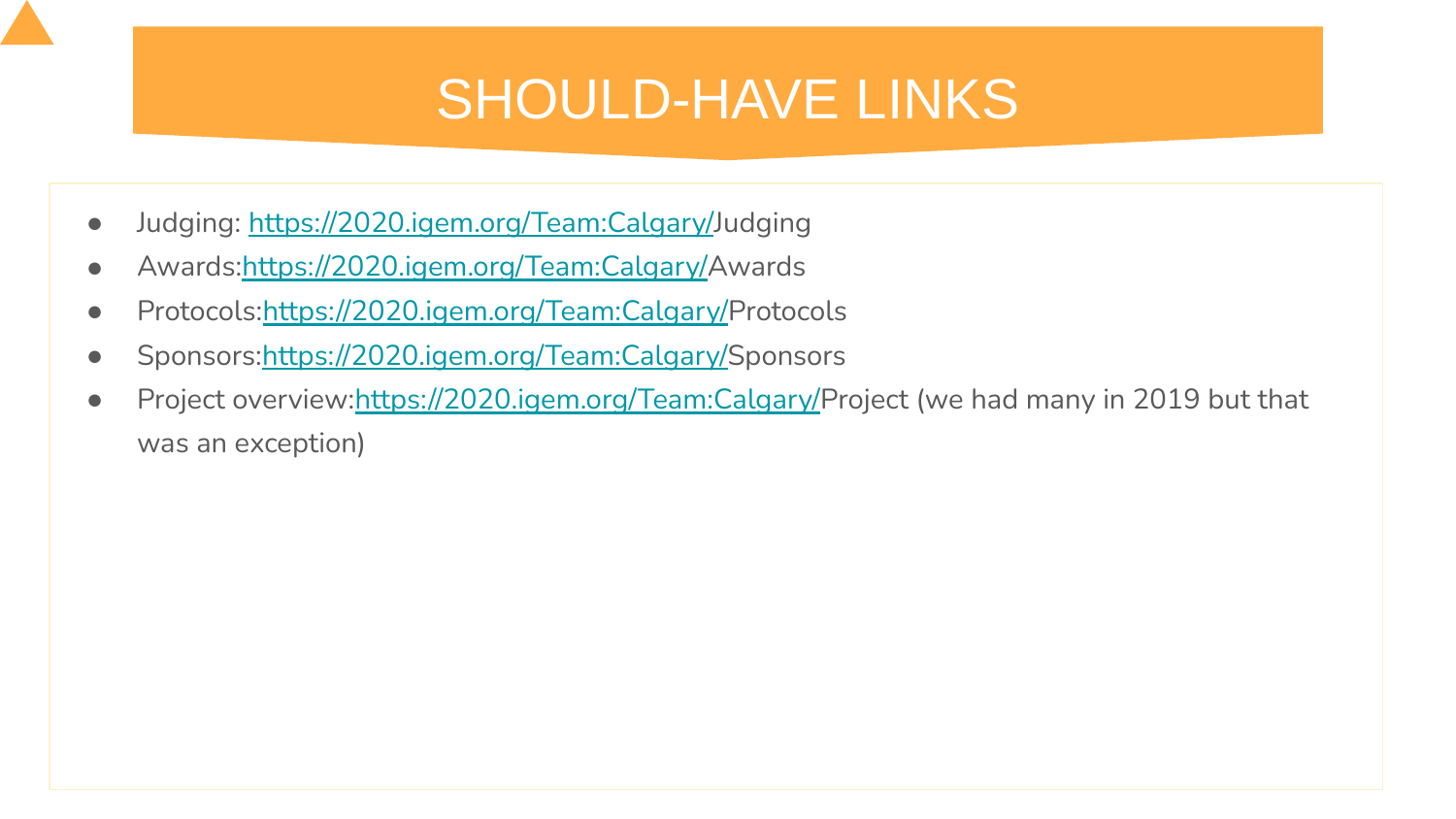

# SHOULD-HAVE LINKS
Judging: https://2020.igem.org/Team:Calgary/Judging
Awards:https://2020.igem.org/Team:Calgary/Awards
Protocols:https://2020.igem.org/Team:Calgary/Protocols
Sponsors:https://2020.igem.org/Team:Calgary/Sponsors
Project overview:https://2020.igem.org/Team:Calgary/Project (we had many in 2019 but that was an exception)